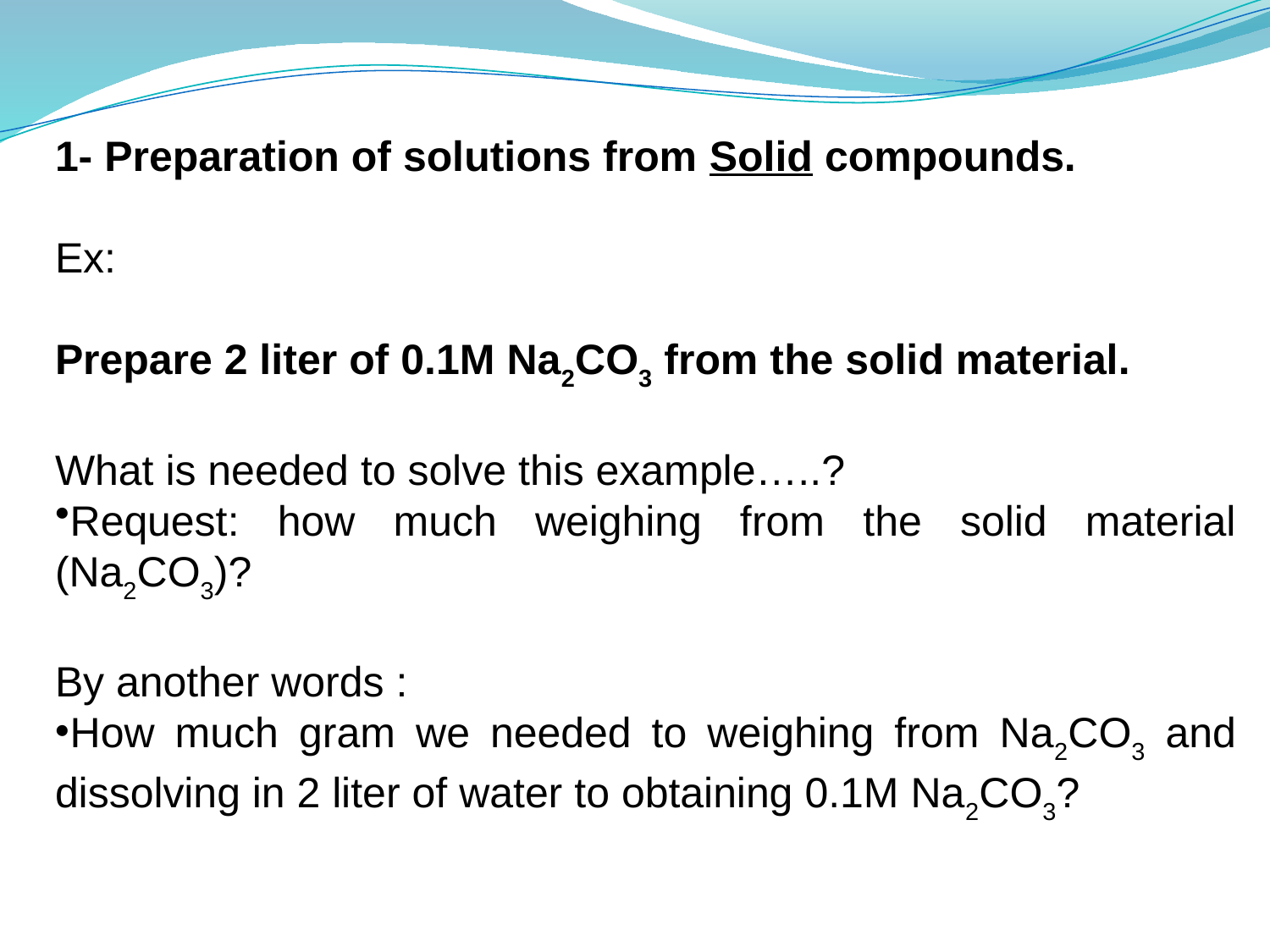

1- Preparation of solutions from Solid compounds.

Ex:

Prepare 2 liter of 0.1M Na2CO3 from the solid material.

What is needed to solve this example…..?
Request: how much weighing from the solid material (Na2CO3)?

By another words :
How much gram we needed to weighing from Na2CO3 and dissolving in 2 liter of water to obtaining 0.1M Na2CO3?